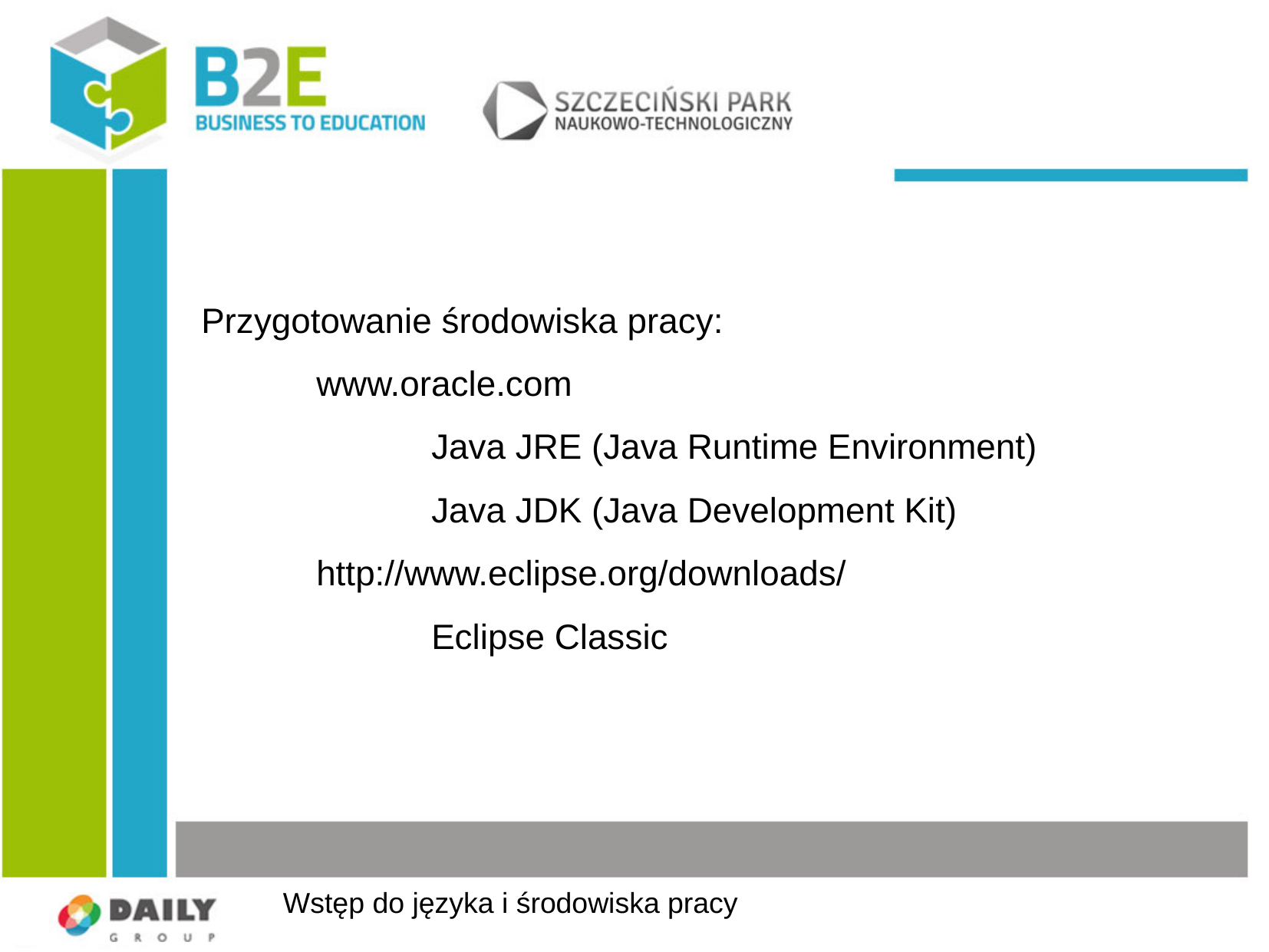

Przygotowanie środowiska pracy:
	www.oracle.com
    		Java JRE (Java Runtime Environment)
		Java JDK (Java Development Kit)
	http://www.eclipse.org/downloads/
		Eclipse Classic
Wstęp do języka i środowiska pracy